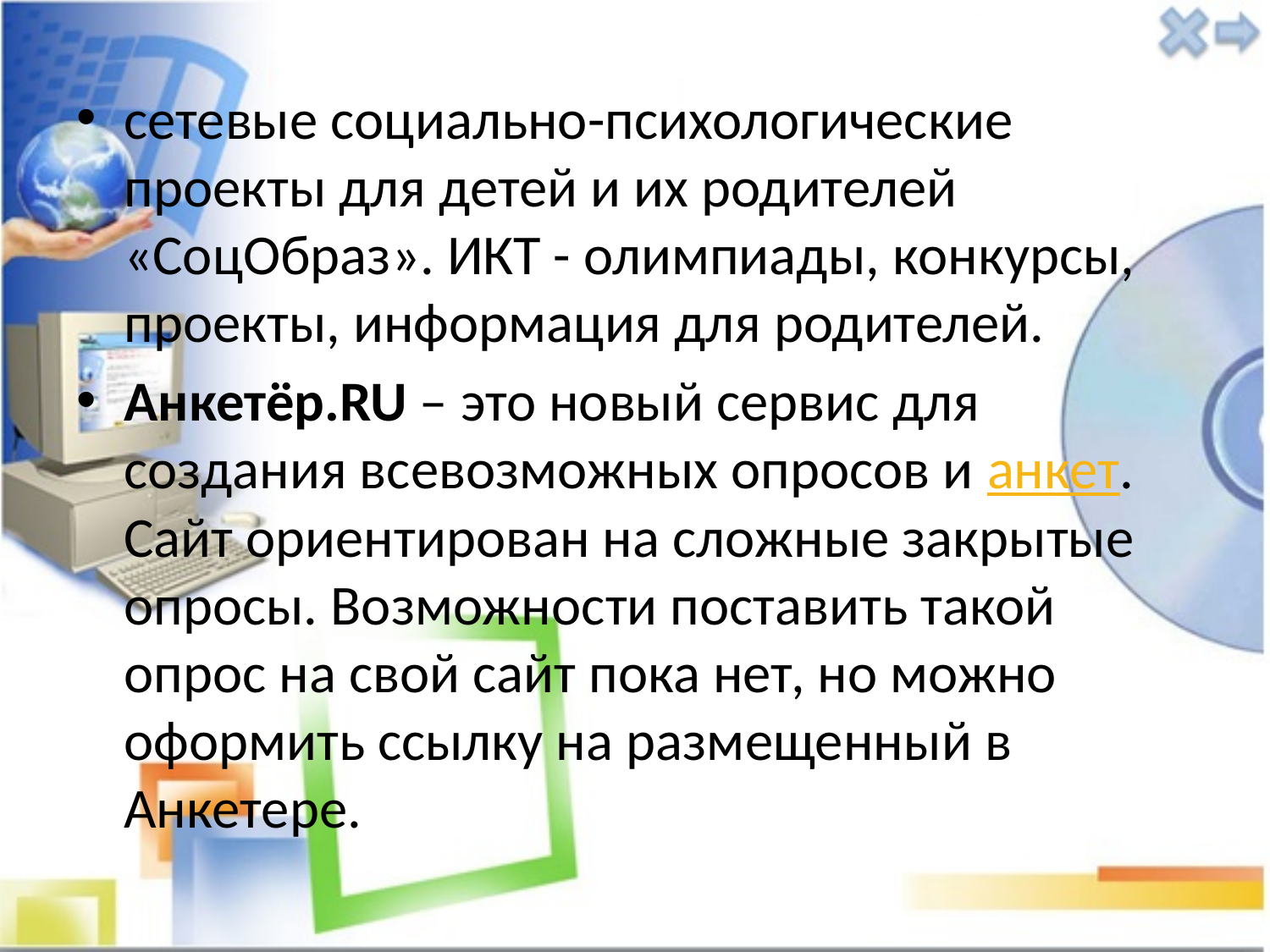

сетевые социально-психологические проекты для детей и их родителей «СоцОбраз». ИКТ - олимпиады, конкурсы, проекты, информация для родителей.
Анкетёр.RU – это новый сервис для создания всевозможных опросов и анкет. Сайт ориентирован на сложные закрытые опросы. Возможности поставить такой опрос на свой сайт пока нет, но можно оформить ссылку на размещенный в Анкетере.